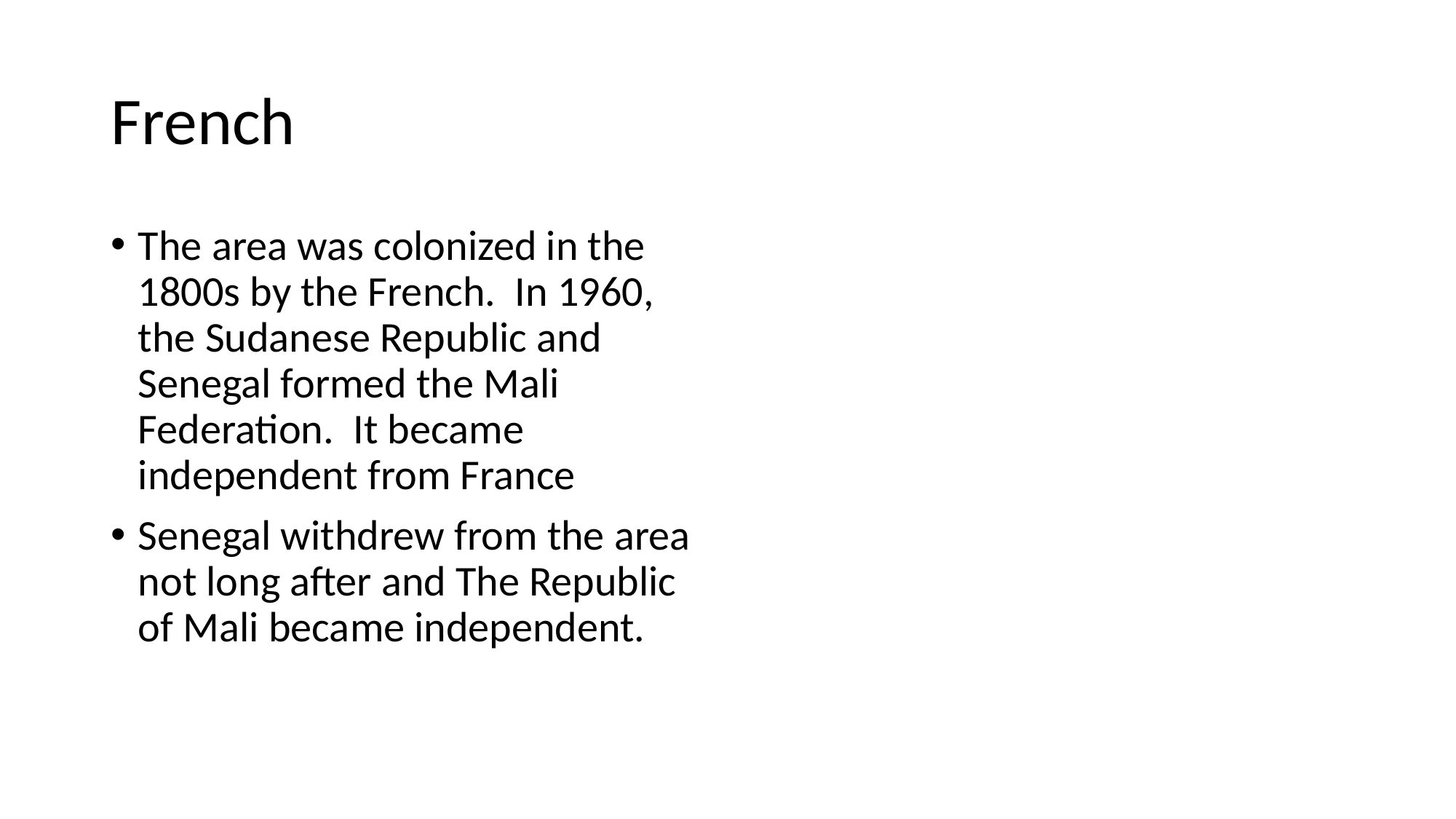

# French
The area was colonized in the 1800s by the French.  In 1960, the Sudanese Republic and Senegal formed the Mali Federation.  It became independent from France
Senegal withdrew from the area not long after and The Republic of Mali became independent.